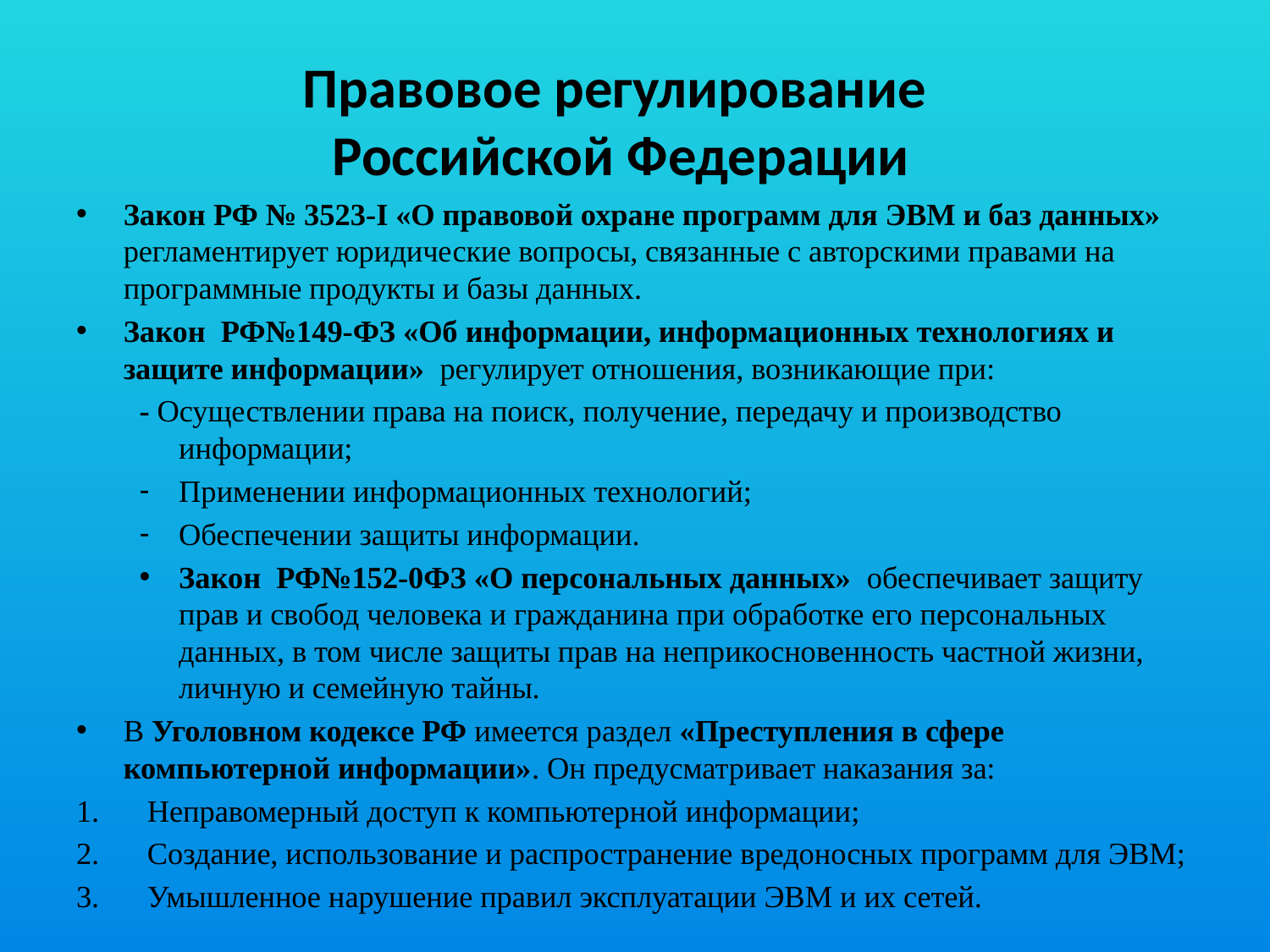

# Правовое регулирование Российской Федерации
Закон РФ № 3523-I «О правовой охране программ для ЭВМ и баз данных» регламентирует юридические вопросы, связанные с авторскими правами на программные продукты и базы данных.
Закон  РФ№149-ФЗ «Об информации, информационных технологиях и защите информации»  регулирует отношения, возникающие при:
- Осуществлении права на поиск, получение, передачу и производство информации;
Применении информационных технологий;
Обеспечении защиты информации.
Закон  РФ№152-0ФЗ «О персональных данных»  обеспечивает защиту прав и свобод человека и гражданина при обработке его персональных данных, в том числе защиты прав на неприкосновенность частной жизни, личную и семейную тайны.
В Уголовном кодексе РФ имеется раздел «Преступления в сфере компьютерной информации». Он предусматривает наказания за:
Неправомерный доступ к компьютерной информации;
Создание, использование и распространение вредоносных программ для ЭВМ;
Умышленное нарушение правил эксплуатации ЭВМ и их сетей.